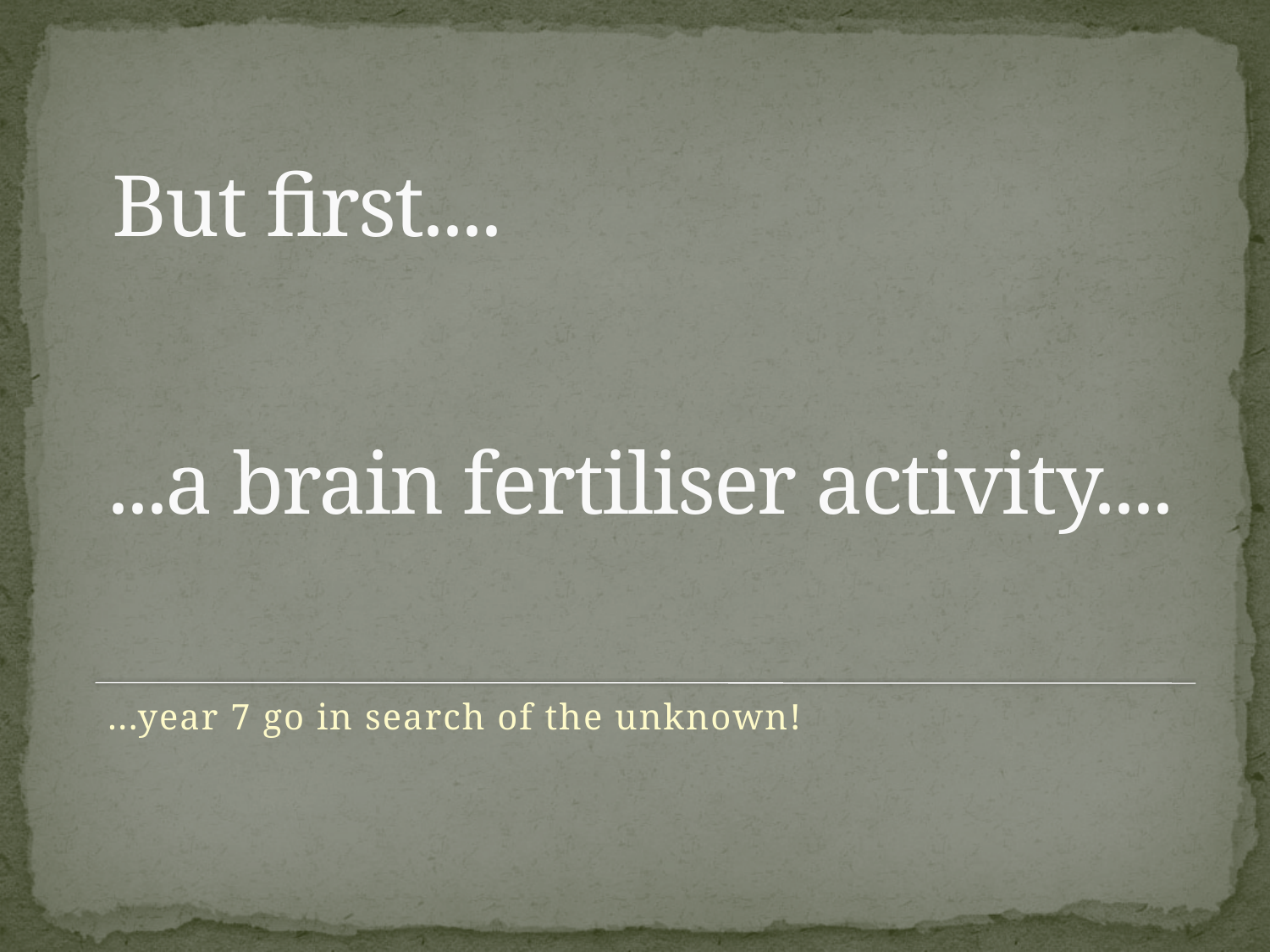

But first....
# ...a brain fertiliser activity....
...year 7 go in search of the unknown!